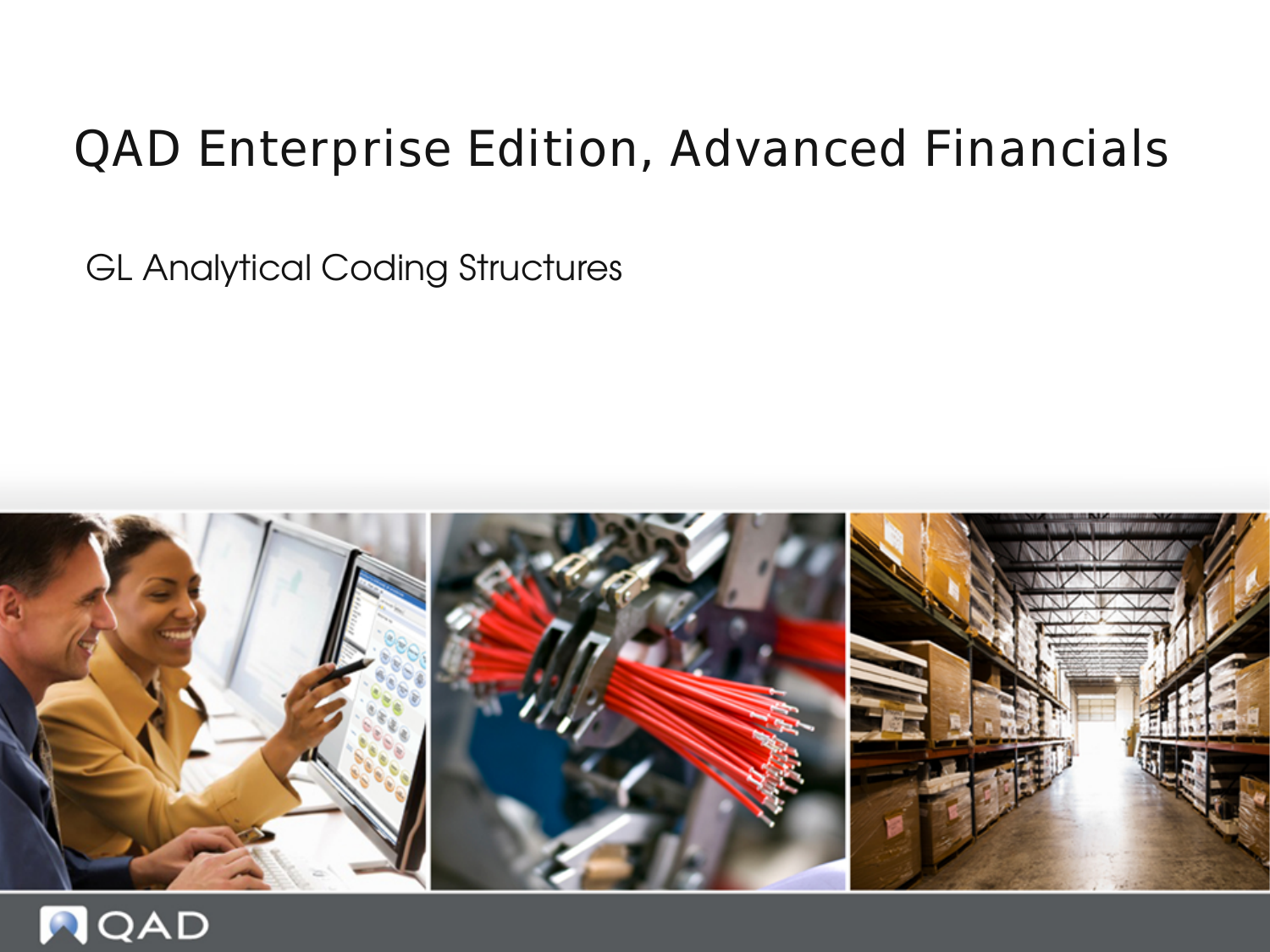

QAD Enterprise Edition, Advanced Financials
# GL Analytical Coding Structures